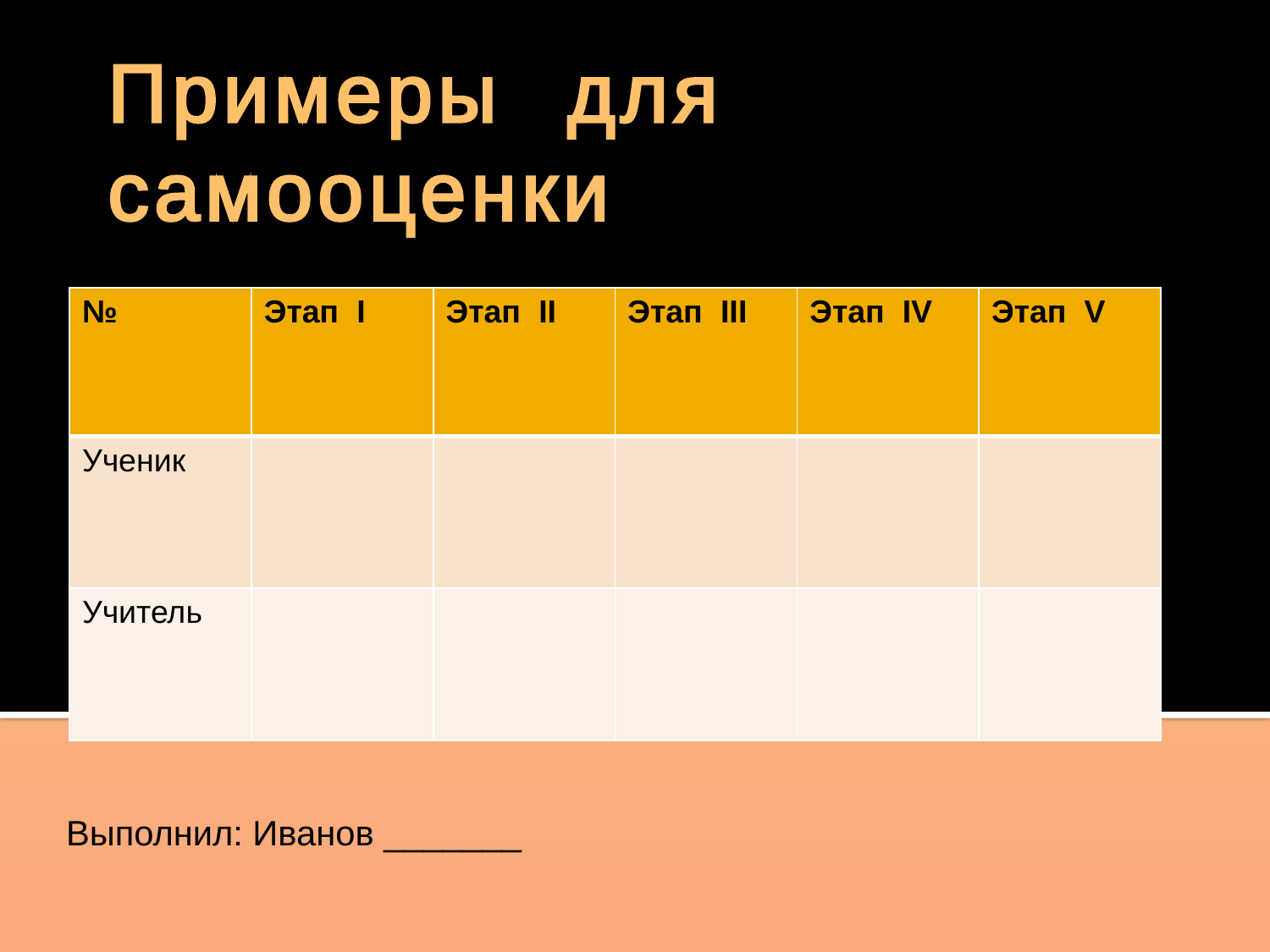

# Примеры  для самооценки
| № | Этап I | Этап II | Этап III | Этап IV | Этап V |
| --- | --- | --- | --- | --- | --- |
| Ученик |  |  |  |  |  |
| Учитель |  |  |  |  |  |
Выполнил: Иванов _______